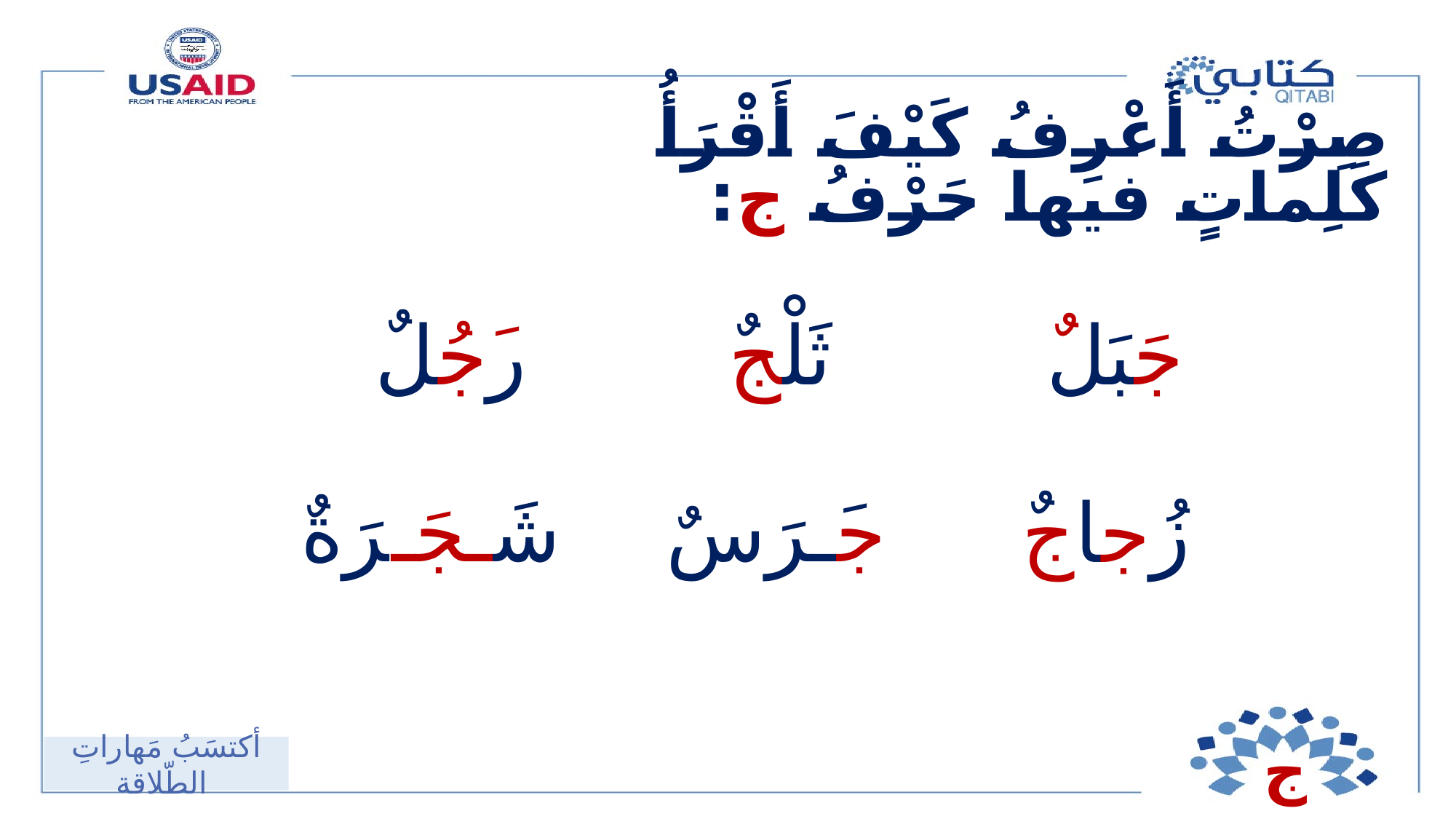

صِرْتُ أَعْرِفُ كَيْفَ أَقْرَأُ كَلِماتٍ فيها حَرْفُ ج:
ثَلْجٌ
جَبَلٌ
رَجُلٌ
شَـجَـرَةٌ
جَـرَسٌ
زُجاجٌ
ج
أكتسَبُ مَهاراتِ الطّلاقة